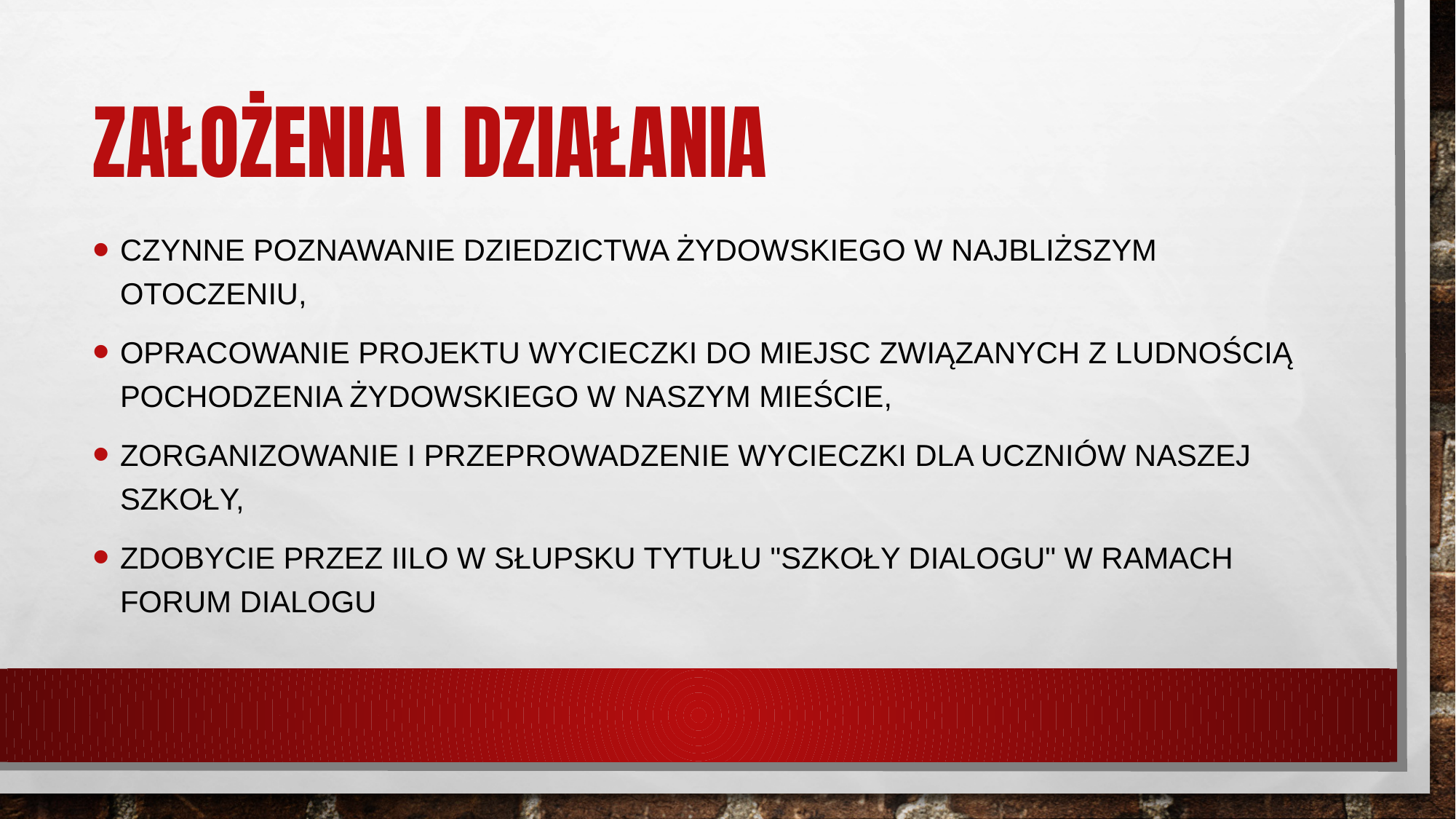

# Założenia i działania
czynne poznawanie dziedzictwa żydowskiego w najbliższym otoczeniu,
opracowanie projektu wycieczki do miejsc związanych z ludnością pochodzenia żydowskiego w naszym mieście,
zorganizowanie i przeprowadzenie wycieczki dla uczniów naszej szkoły,
zdobycie przez IILO w Słupsku tytułu "Szkoły Dialogu" w ramach Forum Dialogu